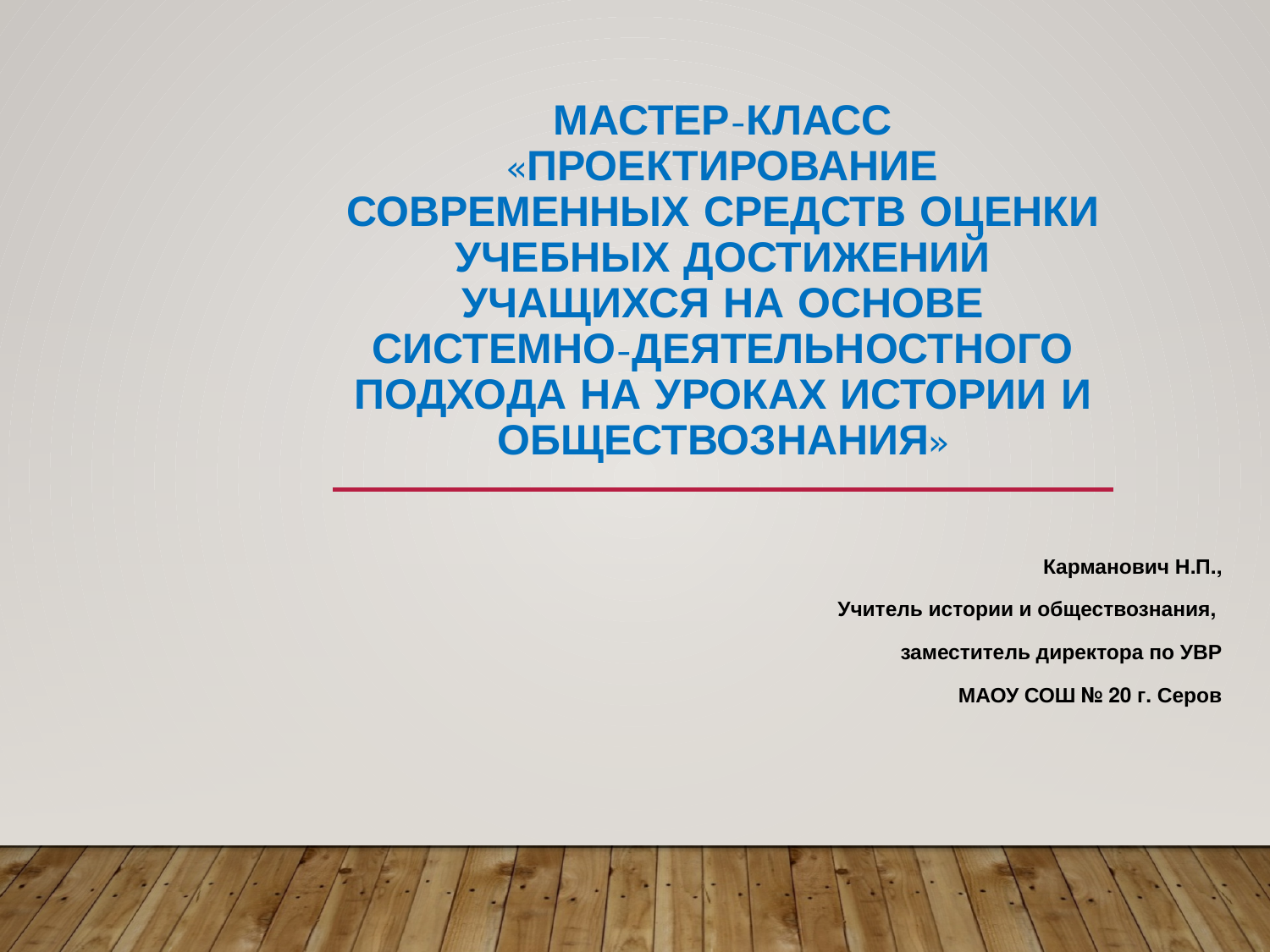

# Мастер-класс «Проектирование современных средств оценки учебных достижений учащихся на основе системно-деятельностного подхода на уроках истории и обществознания»
Карманович Н.П.,
Учитель истории и обществознания,
заместитель директора по УВР
МАОУ СОШ № 20 г. Серов